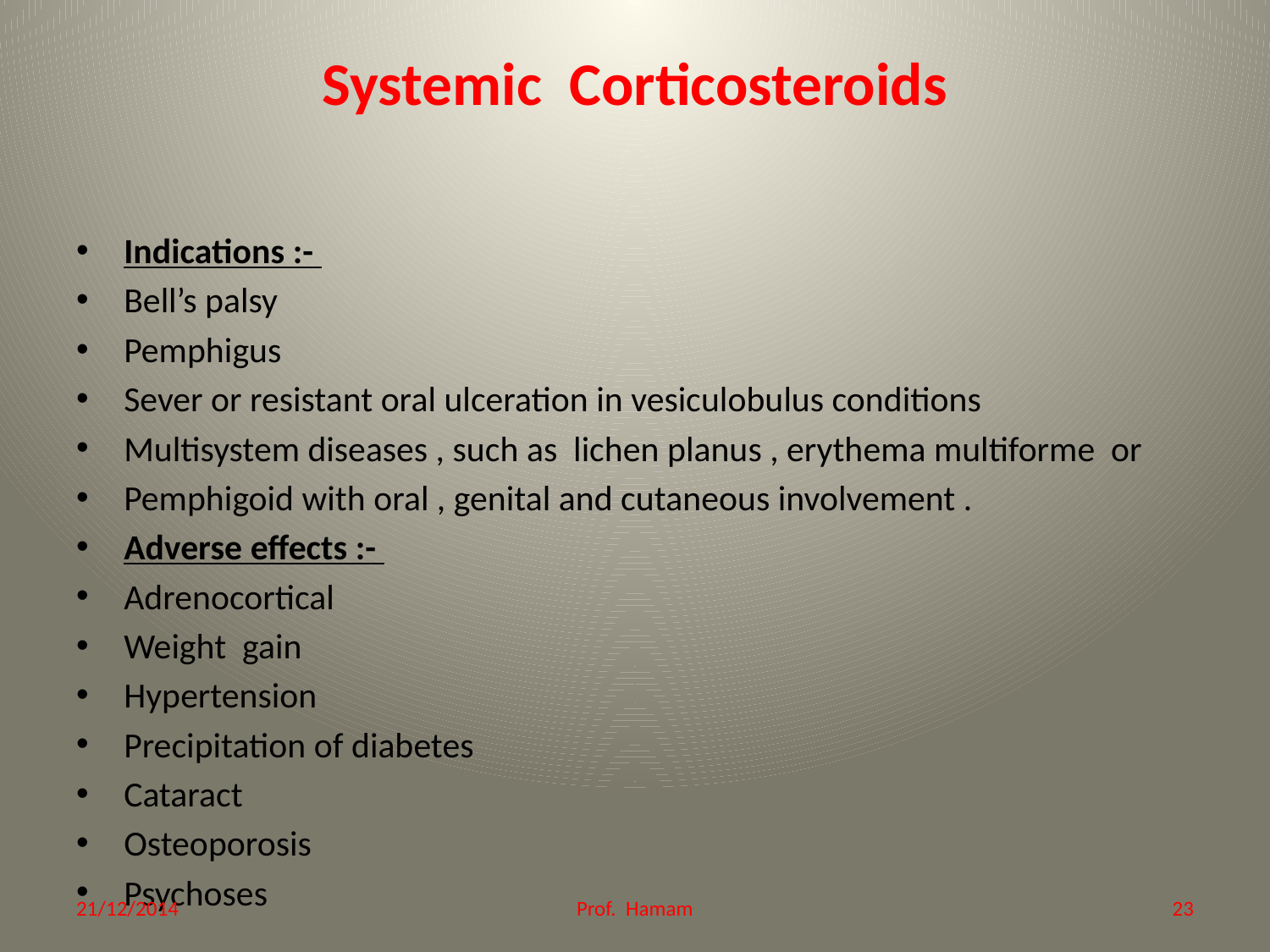

# Systemic  Corticosteroids
Indications :-
Bell’s palsy
Pemphigus
Sever or resistant oral ulceration in vesiculobulus conditions
Multisystem diseases , such as  lichen planus , erythema multiforme  or
Pemphigoid with oral , genital and cutaneous involvement .
Adverse effects :-
Adrenocortical
Weight  gain
Hypertension
Precipitation of diabetes
Cataract
Osteoporosis
Psychoses
21/12/2014
Prof.  Hamam
23